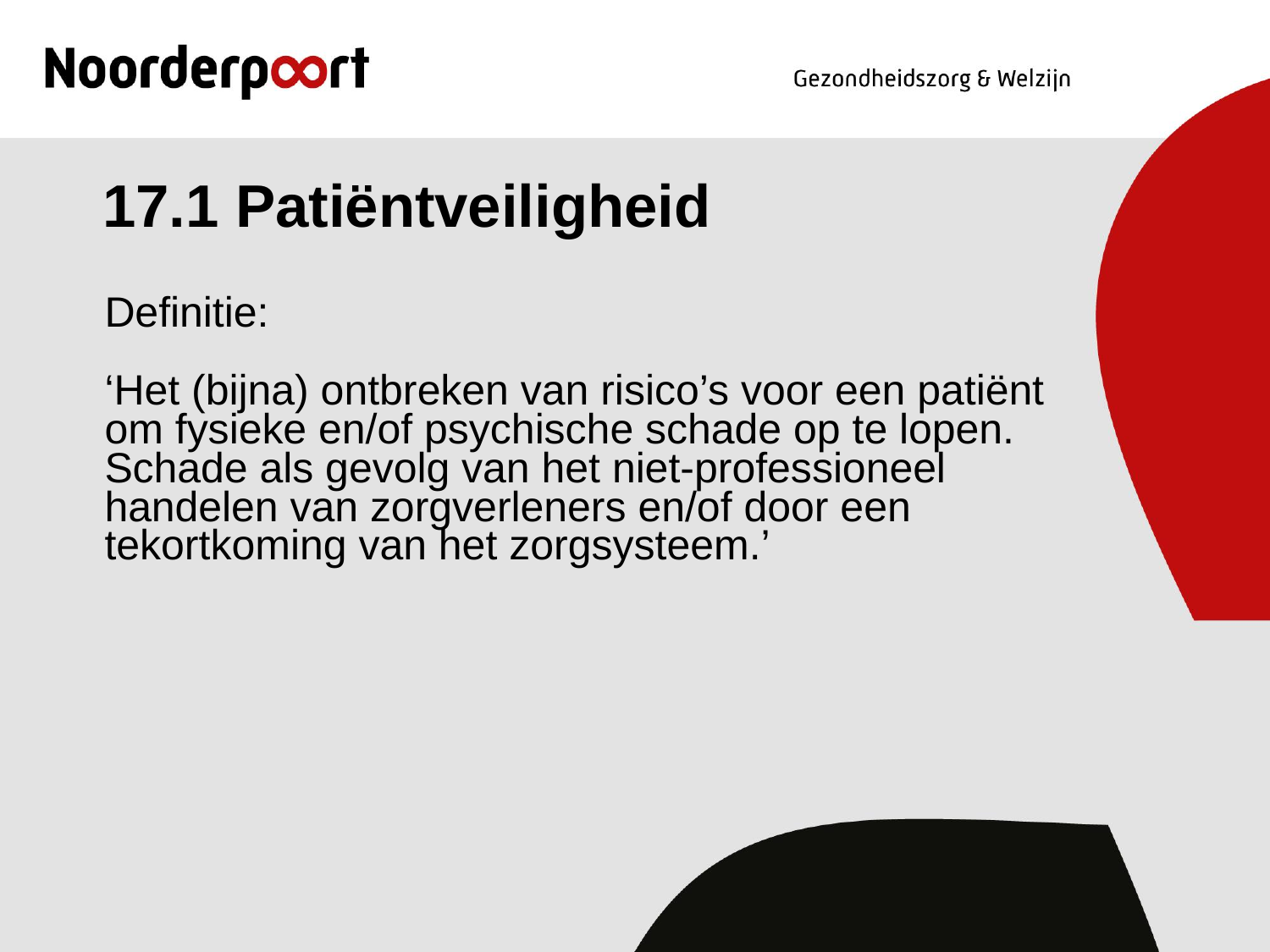

# 17.1 Patiëntveiligheid
Definitie:

‘Het (bijna) ontbreken van risico’s voor een patiënt om fysieke en/of psychische schade op te lopen. Schade als gevolg van het niet-professioneel handelen van zorgverleners en/of door een tekortkoming van het zorgsysteem.’